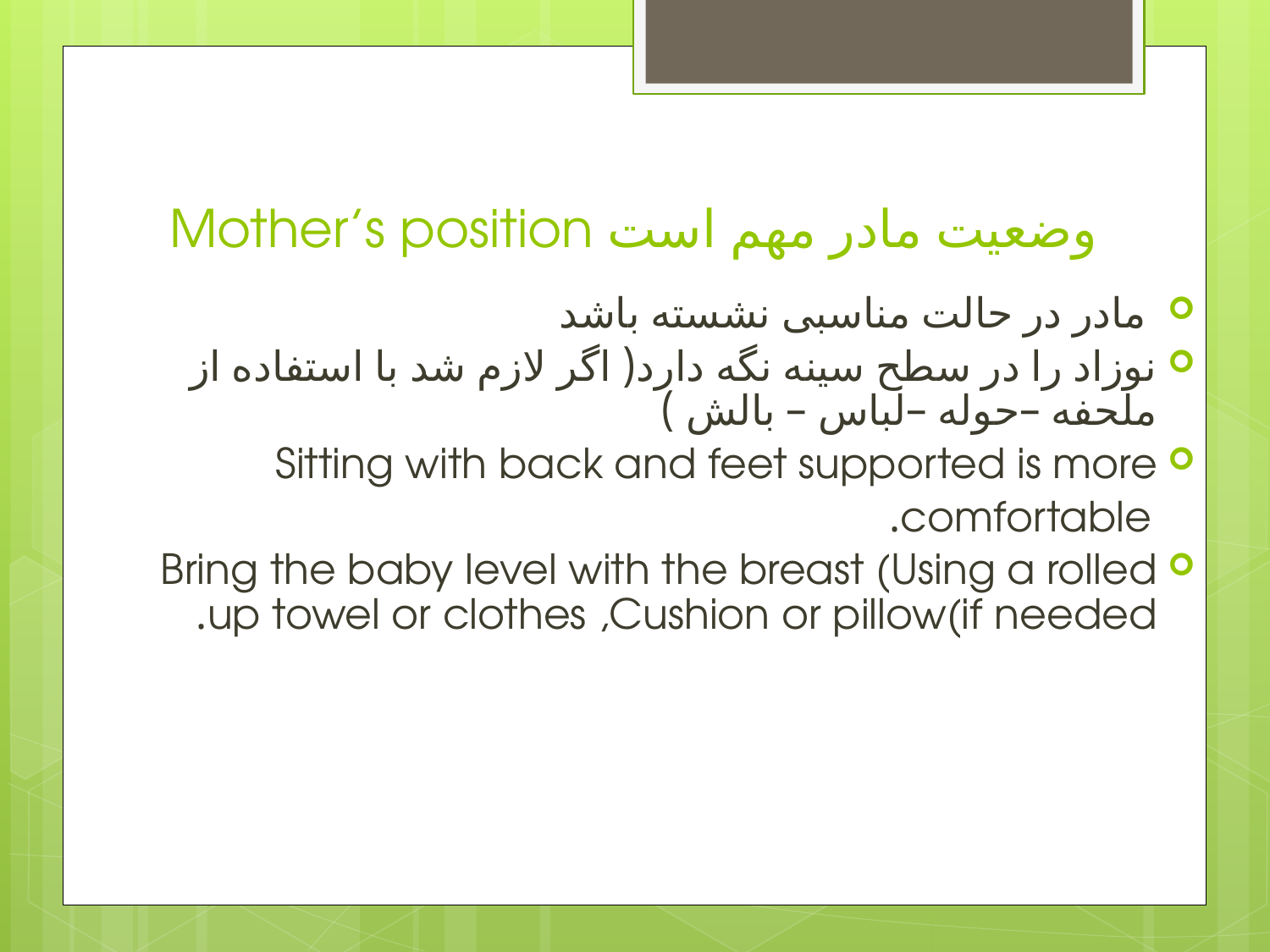

# وضعیت مادر مهم است Mother’s position
 مادر در حالت مناسبی نشسته باشد
نوزاد را در سطح سینه نگه دارد( اگر لازم شد با استفاده از ملحفه –حوله –لباس – بالش )
Sitting with back and feet supported is more
    comfortable.
Bring the baby level with the breast (Using a rolled up towel or clothes ,Cushion or pillow(if needed.